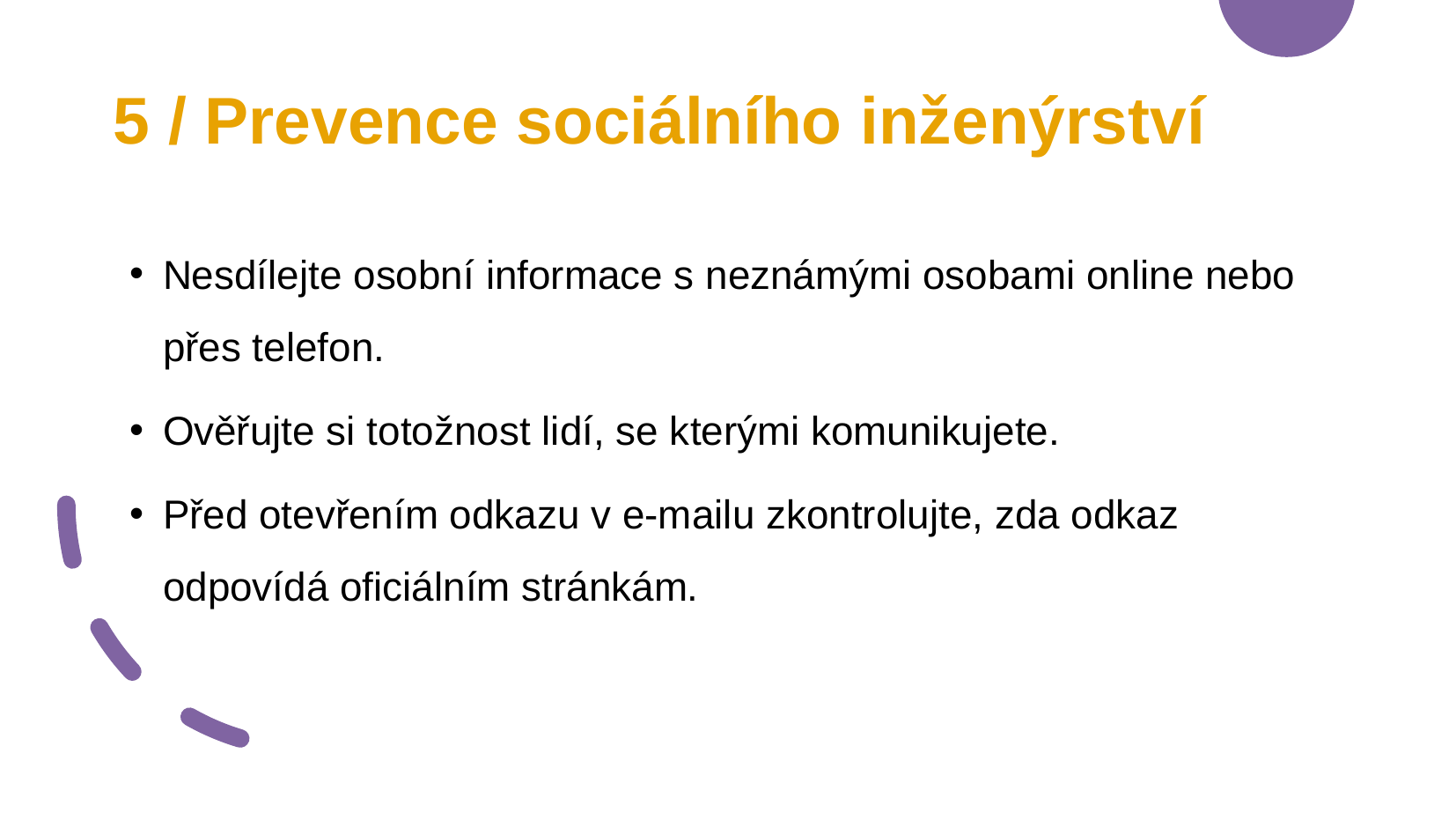

5 / Prevence sociálního inženýrství
Nesdílejte osobní informace s neznámými osobami online nebo přes telefon.
Ověřujte si totožnost lidí, se kterými komunikujete.
Před otevřením odkazu v e-mailu zkontrolujte, zda odkaz odpovídá oficiálním stránkám.